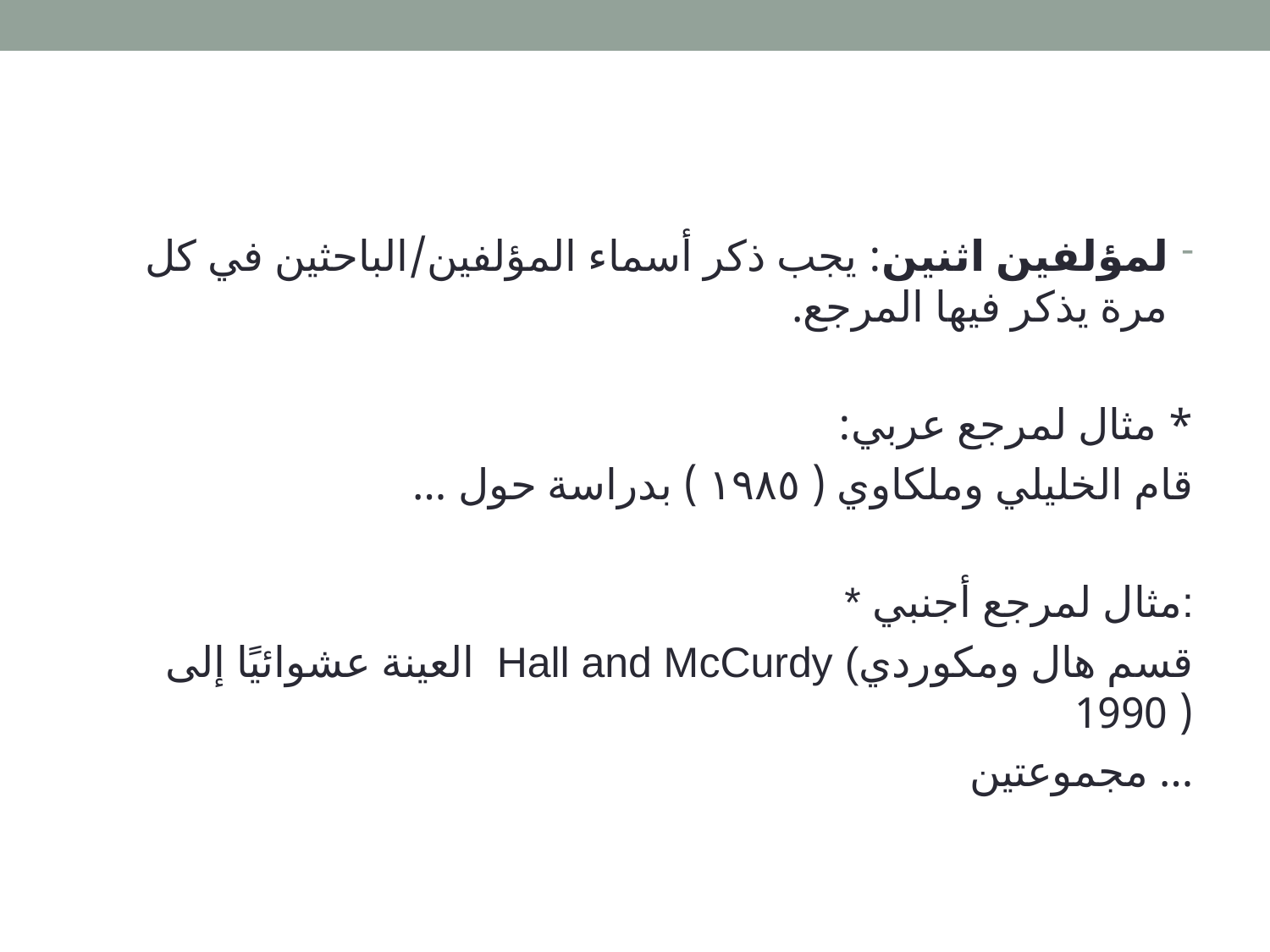

#
لمؤلفين اثنين: يجب ذكر أسماء المؤلفين/الباحثين في كل مرة يذكر فيها المرجع.

* مثال لمرجع عربي:
قام الخليلي وملكاوي ( ١٩٨٥ ) بدراسة حول …

* مثال لمرجع أجنبي:
العينة عشوائيًا إلى  Hall and McCurdy (قسم هال ومكوردي ( 1990
مجموعتين …